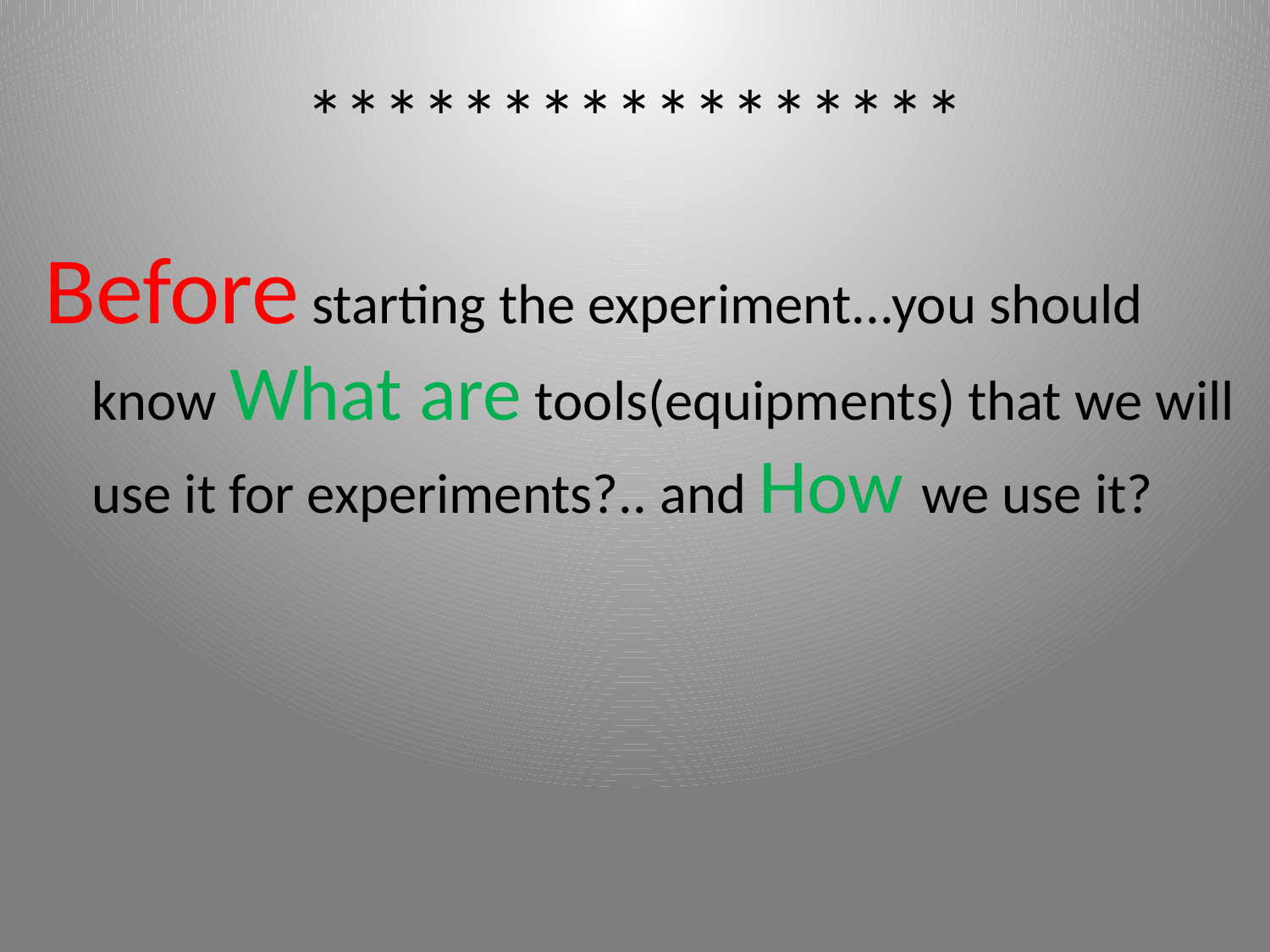

# *****************
Before starting the experiment...you should  know What are tools(equipments) that we will use it for experiments?.. and How we use it?